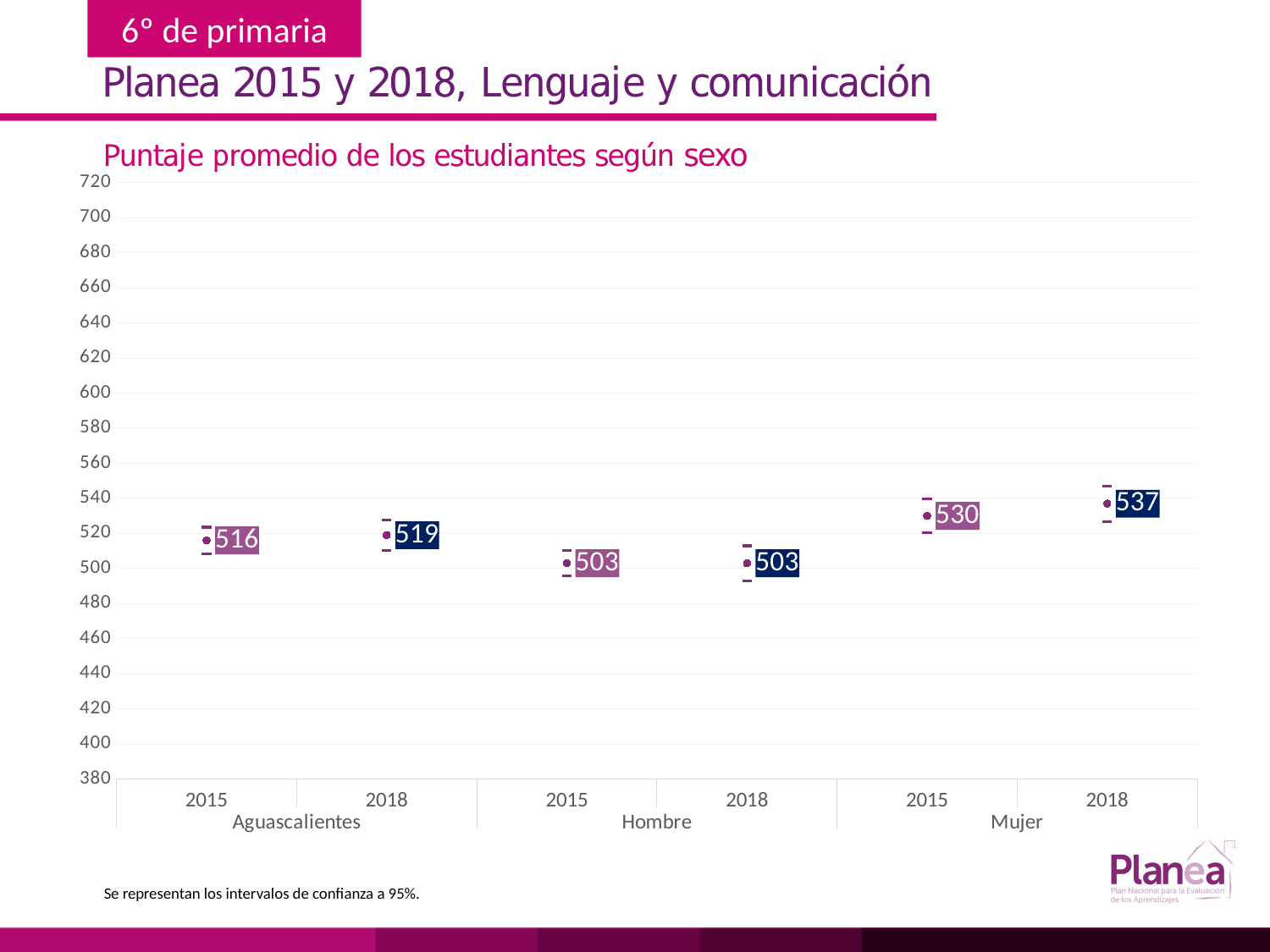

Planea 2015 y 2018, Lenguaje y comunicación

Puntaje promedio de los estudiantes según sexo

### Chart

| Category |  |  |  |
|---|---|---|---|
| 2015 | 508.438 | 523.562 | 516.0 |
| 2018 | 510.443 | 527.557 | 519.0 |
| 2015 | 495.836 | 510.164 | 503.0 |
| 2018 | 493.05 | 512.95 | 503.0 |
| 2015 | 520.249 | 539.751 | 530.0 |
| 2018 | 526.851 | 547.149 | 537.0 |
Se representan los intervalos de confianza a 95%.